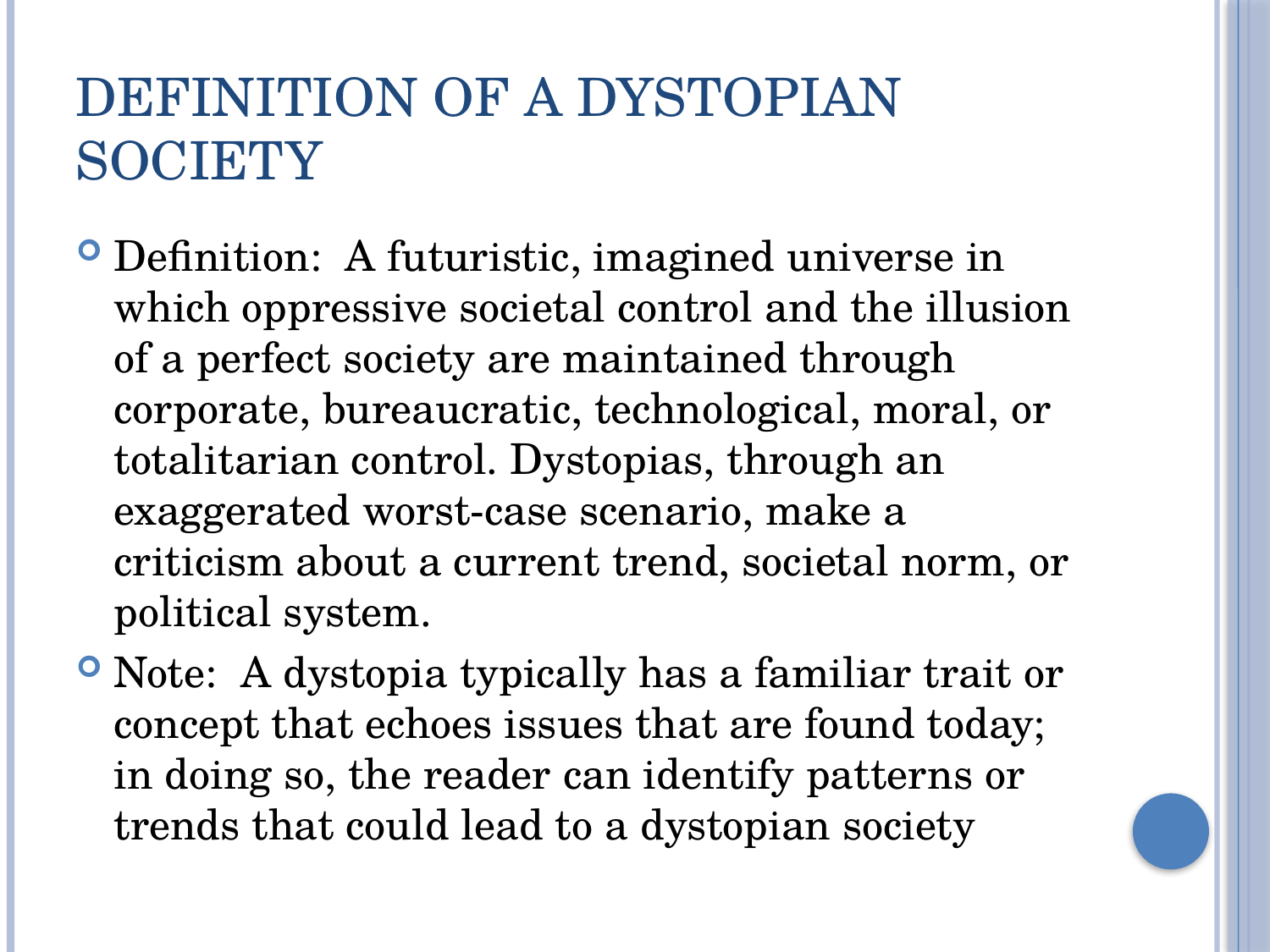

# Definition of a Dystopian Society
Definition:  A futuristic, imagined universe in which oppressive societal control and the illusion of a perfect society are maintained through corporate, bureaucratic, technological, moral, or totalitarian control. Dystopias, through an exaggerated worst-case scenario, make a criticism about a current trend, societal norm, or political system.
Note:  A dystopia typically has a familiar trait or concept that echoes issues that are found today; in doing so, the reader can identify patterns or trends that could lead to a dystopian society